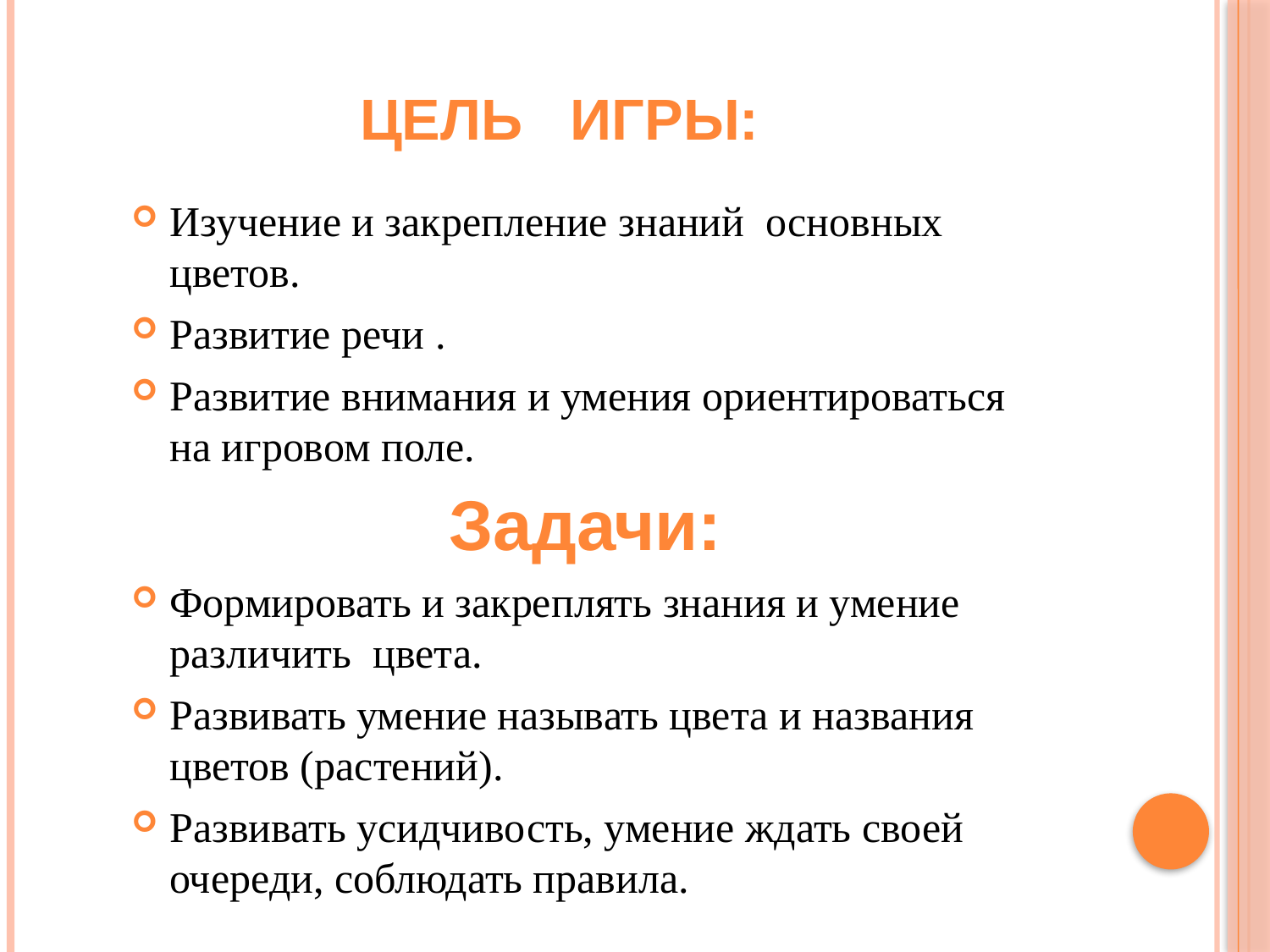

# Цель   игры:
Изучение и закрепление знаний  основных цветов.
Развитие речи .
Развитие внимания и умения ориентироваться  на игровом поле.
Задачи:
Формировать и закреплять знания и умение различить  цвета.
Развивать умение называть цвета и названия цветов (растений).
Развивать усидчивость, умение ждать своей очереди, соблюдать правила.